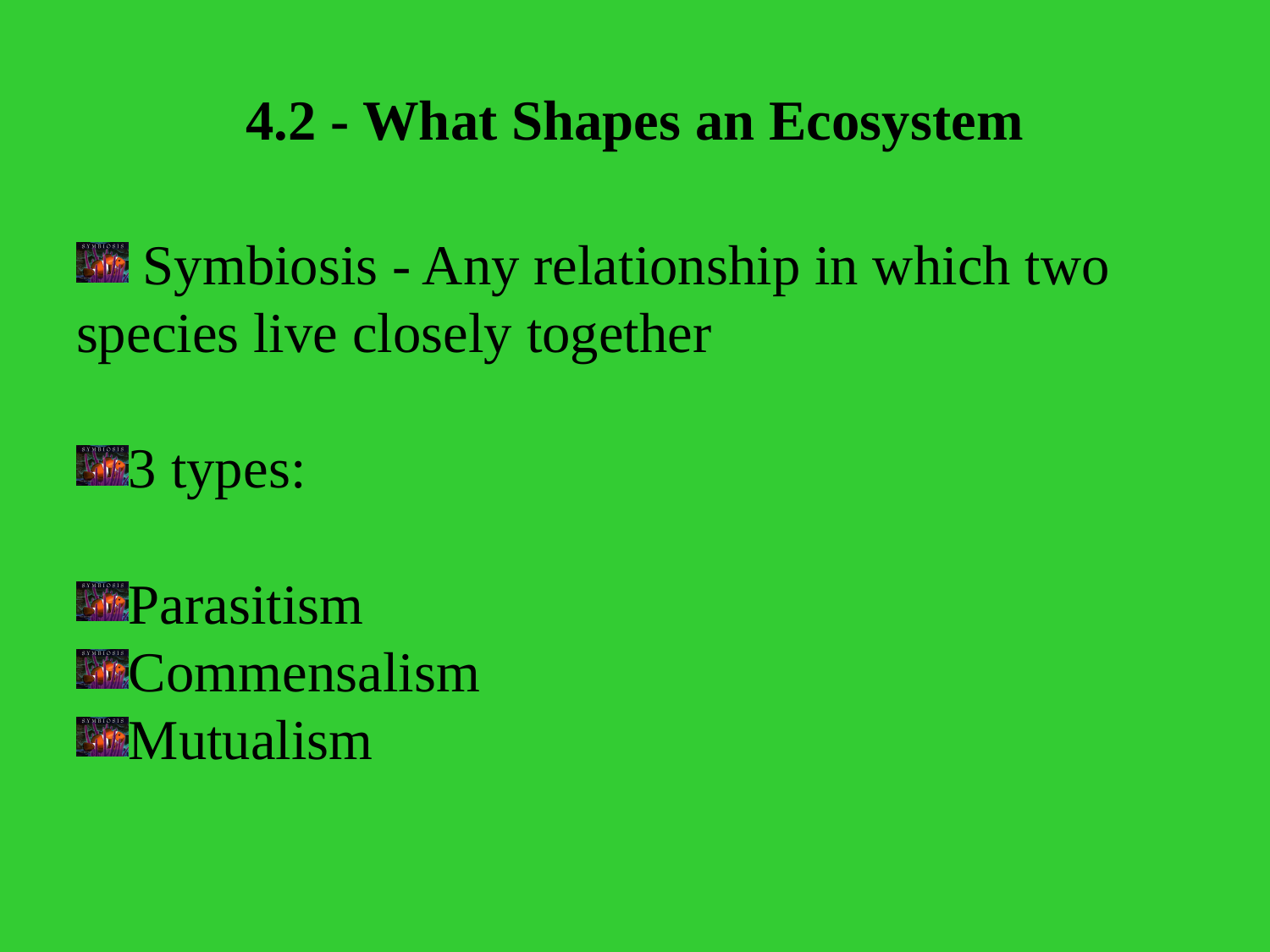

# 4.2 - What Shapes an Ecosystem
 Symbiosis - Any relationship in which two species live closely together

3 types:

Parasitism
Commensalism
Mutualism